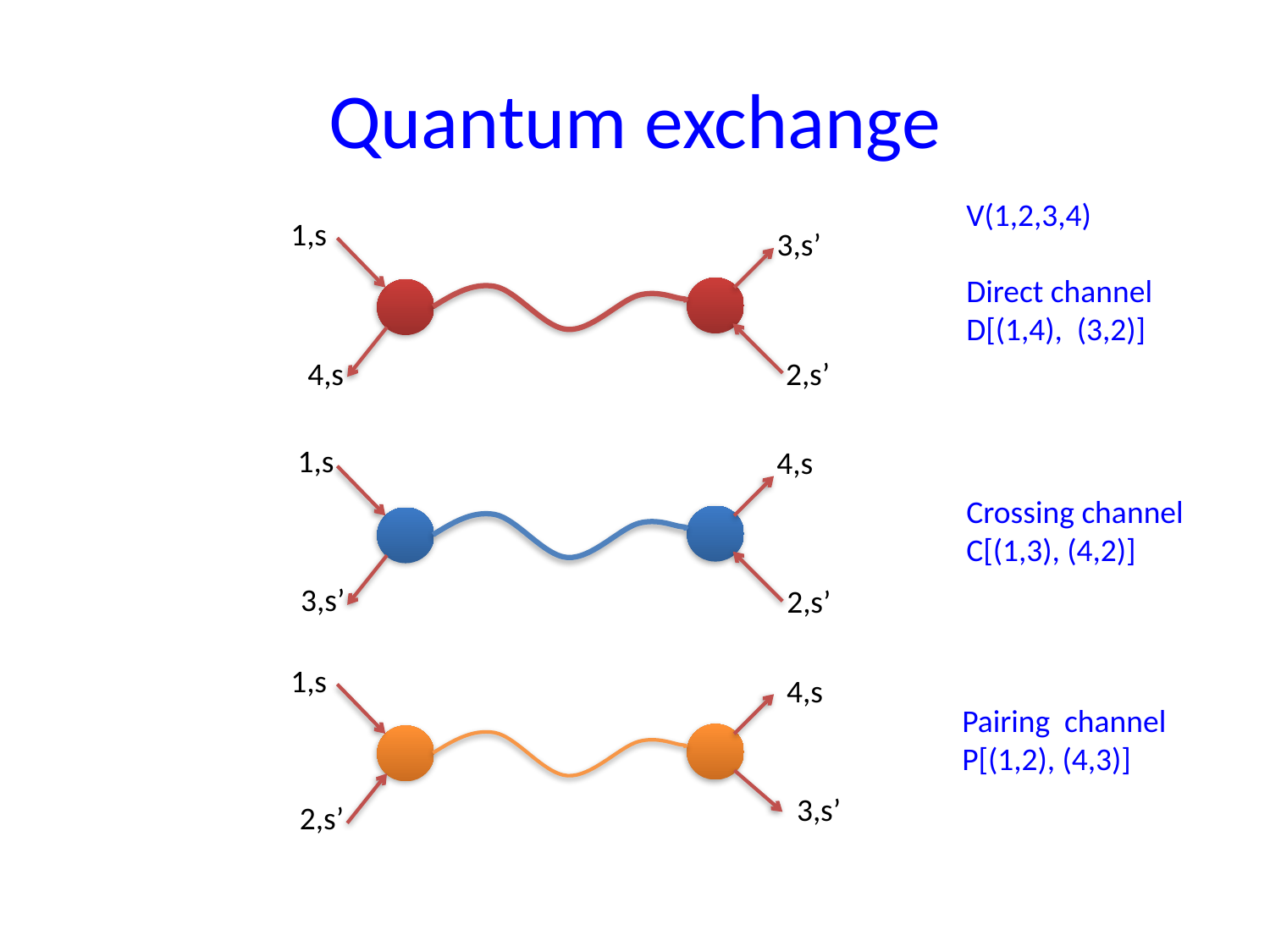

# Quantum exchange
V(1,2,3,4)

Direct channel
D[(1,4),  (3,2)]
1,s
3,s’

4,s
2,s’
1,s
4,s

Crossing channel
C[(1,3), (4,2)]
3,s’
2,s’
1,s
4,s
Pairing  channel
P[(1,2), (4,3)]

3,s’
2,s’